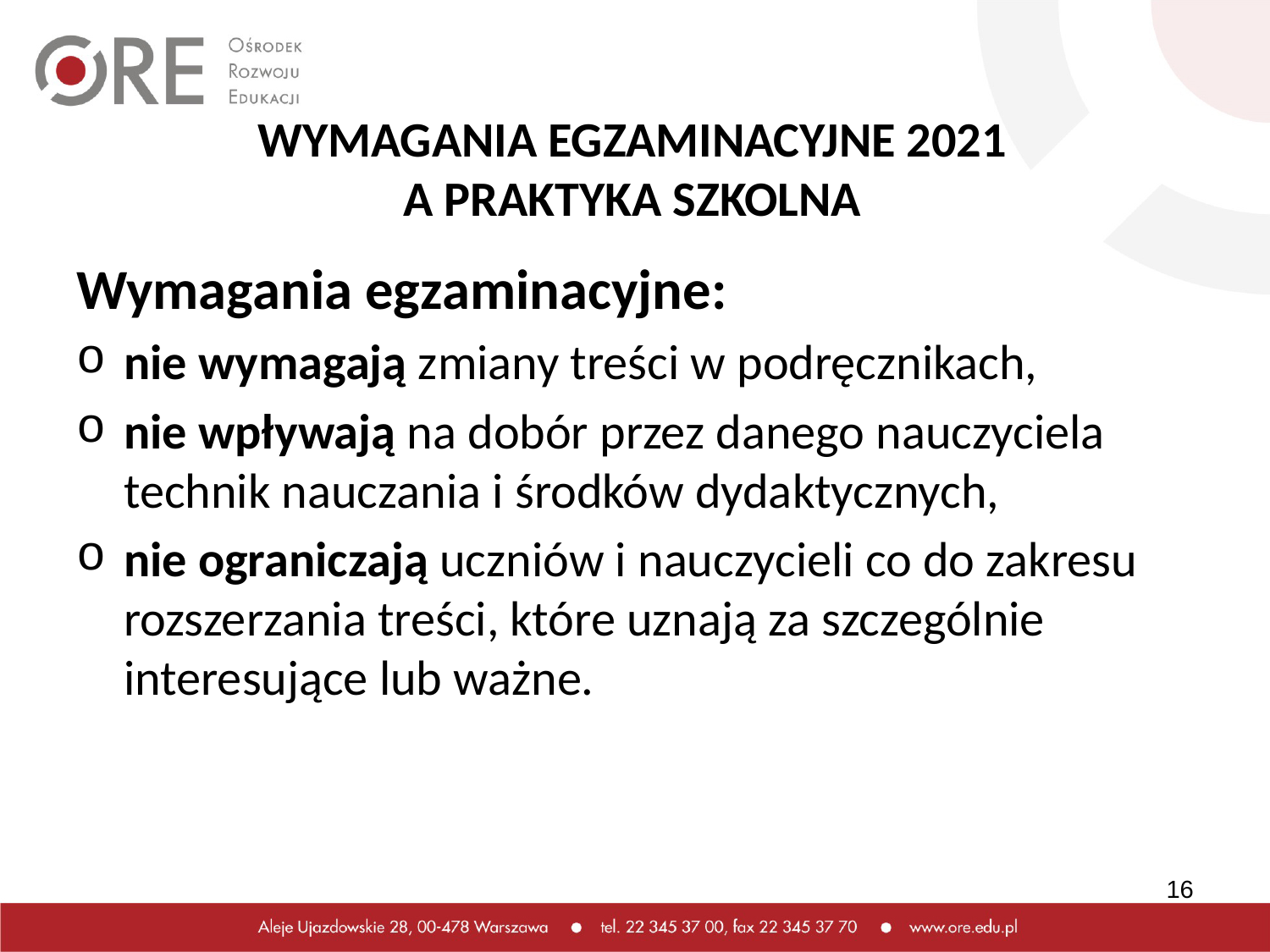

# WYMAGANIA EGZAMINACYJNE 2021 A PRAKTYKA SZKOLNA
Wymagania egzaminacyjne:
nie wymagają zmiany treści w podręcznikach,
nie wpływają na dobór przez danego nauczyciela technik nauczania i środków dydaktycznych,
nie ograniczają uczniów i nauczycieli co do zakresu rozszerzania treści, które uznają za szczególnie interesujące lub ważne.
16